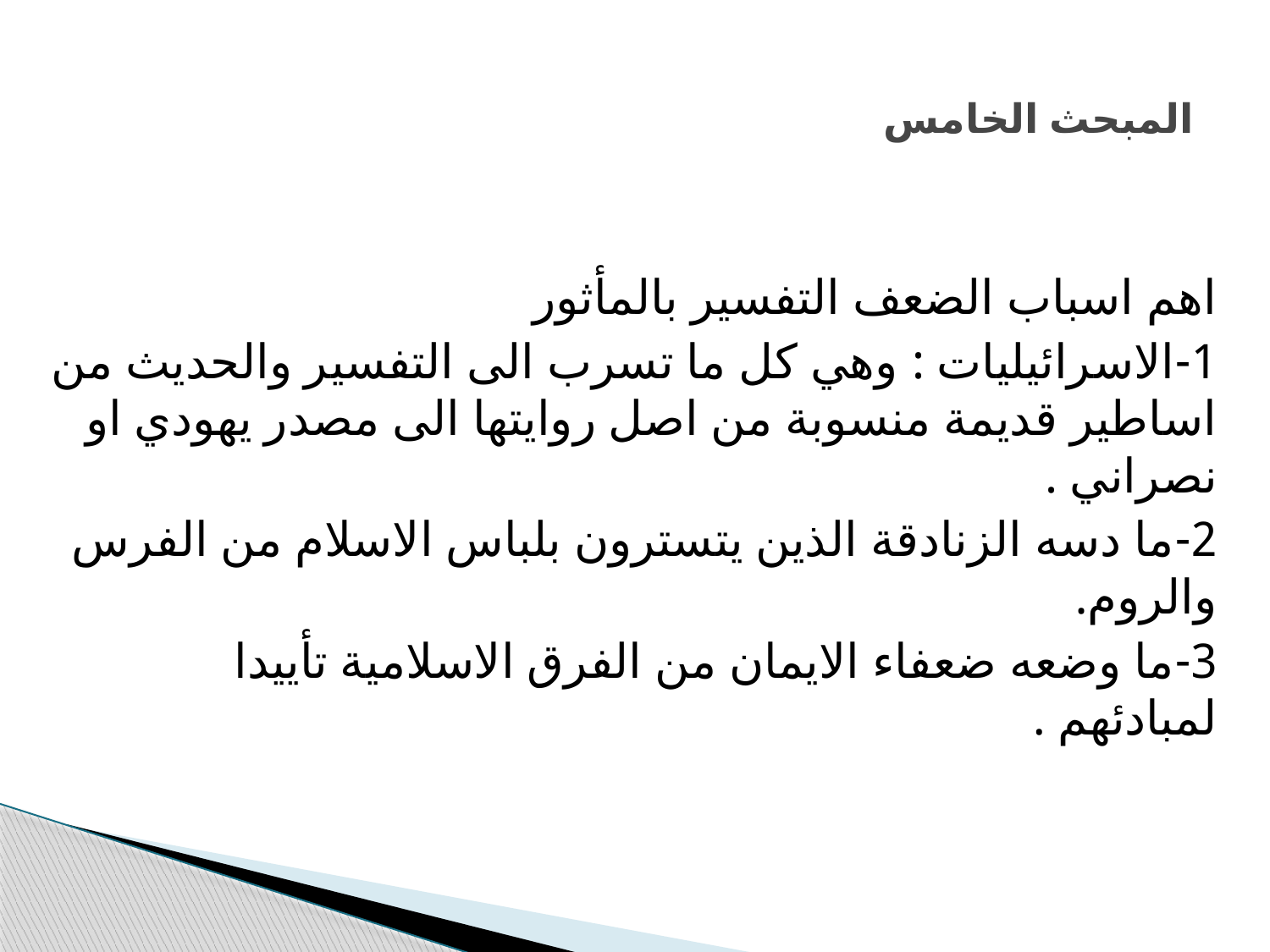

# المبحث الخامس

اهم اسباب الضعف التفسير بالمأثور
1-	الاسرائيليات : وهي كل ما تسرب الى التفسير والحديث من اساطير قديمة منسوبة من اصل روايتها الى مصدر يهودي او نصراني .
2-	ما دسه الزنادقة الذين يتسترون بلباس الاسلام من الفرس والروم.
3-	ما وضعه ضعفاء الايمان من الفرق الاسلامية تأييدا لمبادئهم .